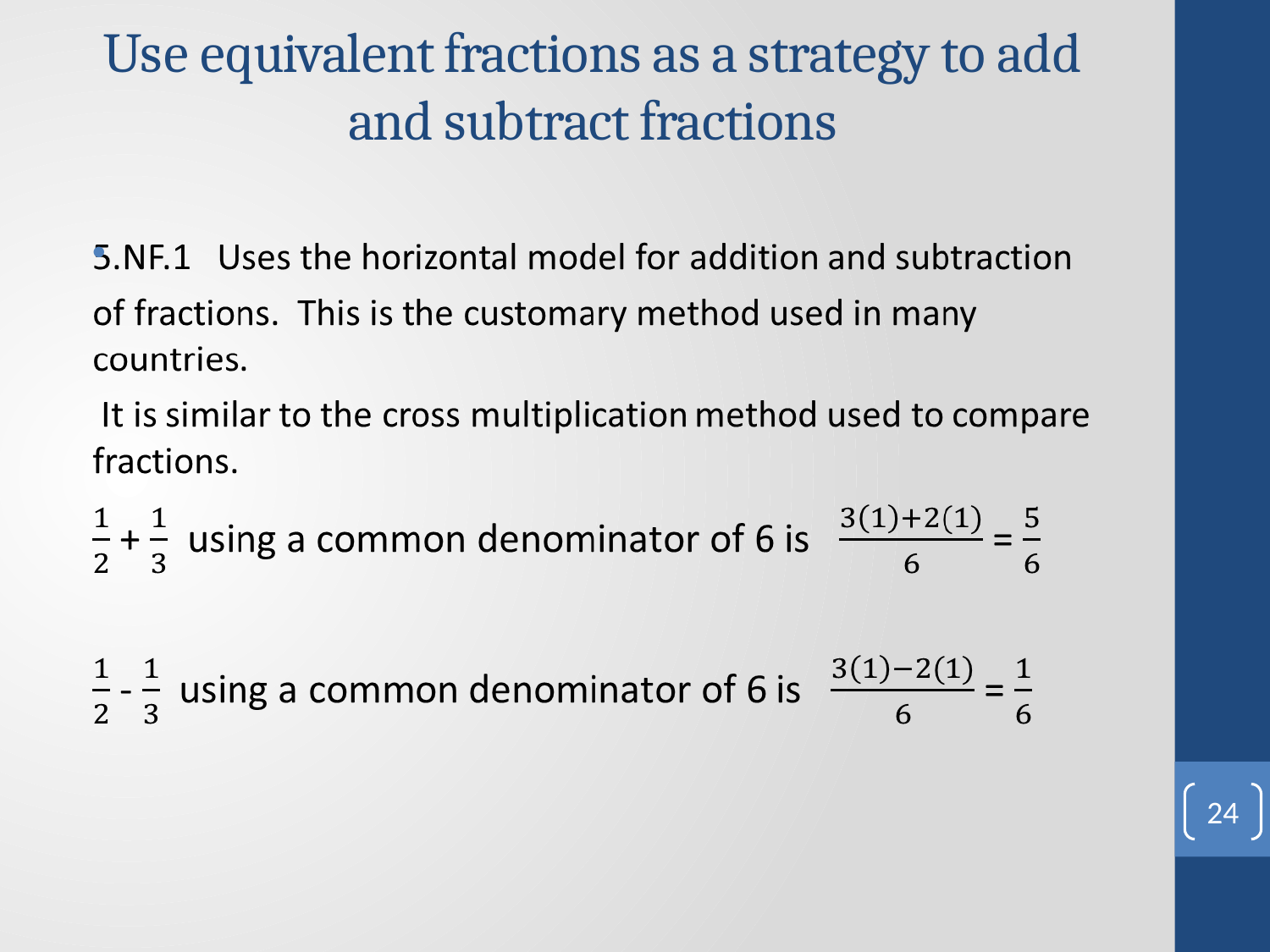

# Use equivalent fractions as a strategy to add and subtract fractions

24